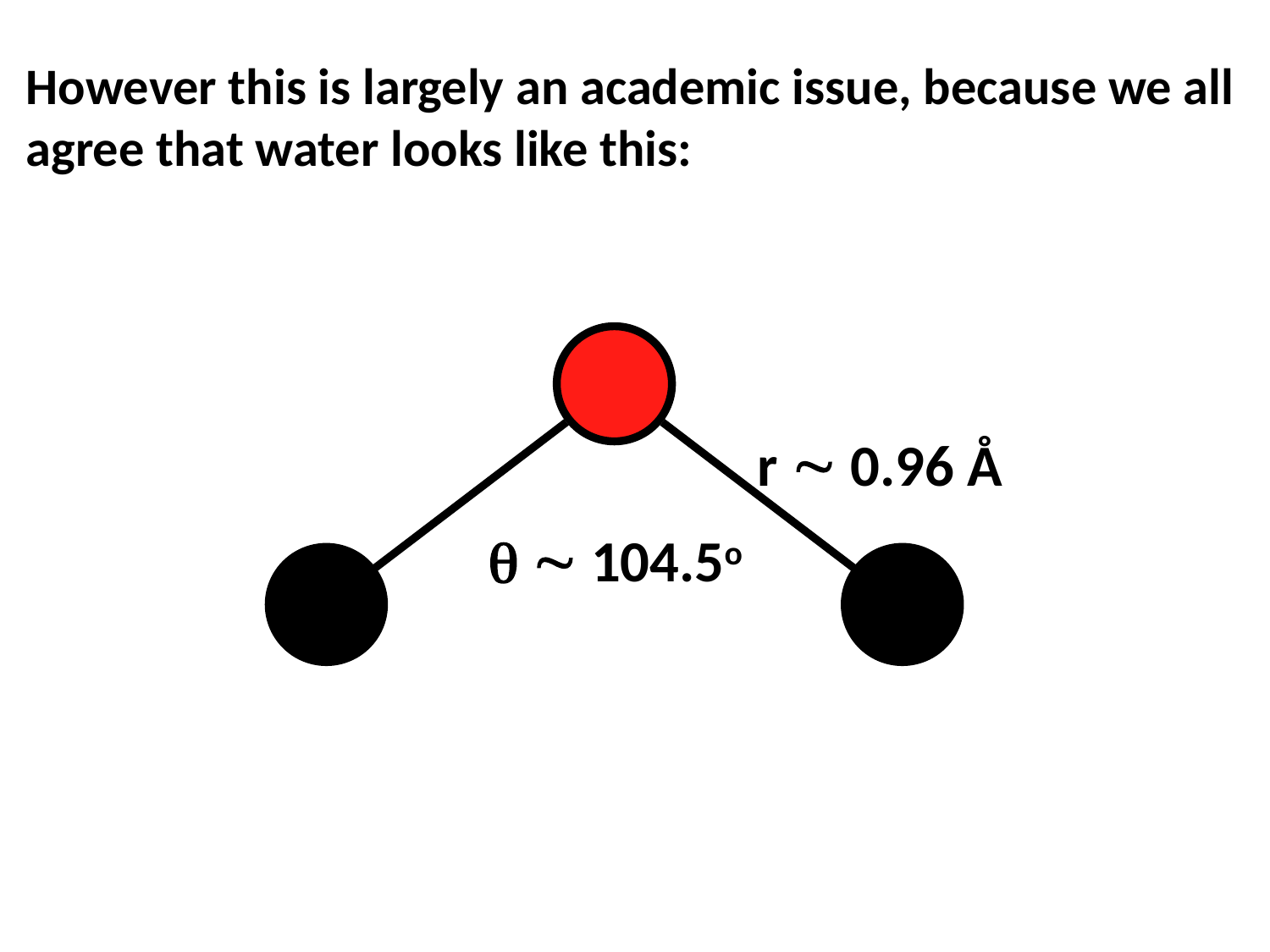

However this is largely an academic issue, because we all
agree that water looks like this:

r ∼ 0.96 Å
θ ∼ 104.5o